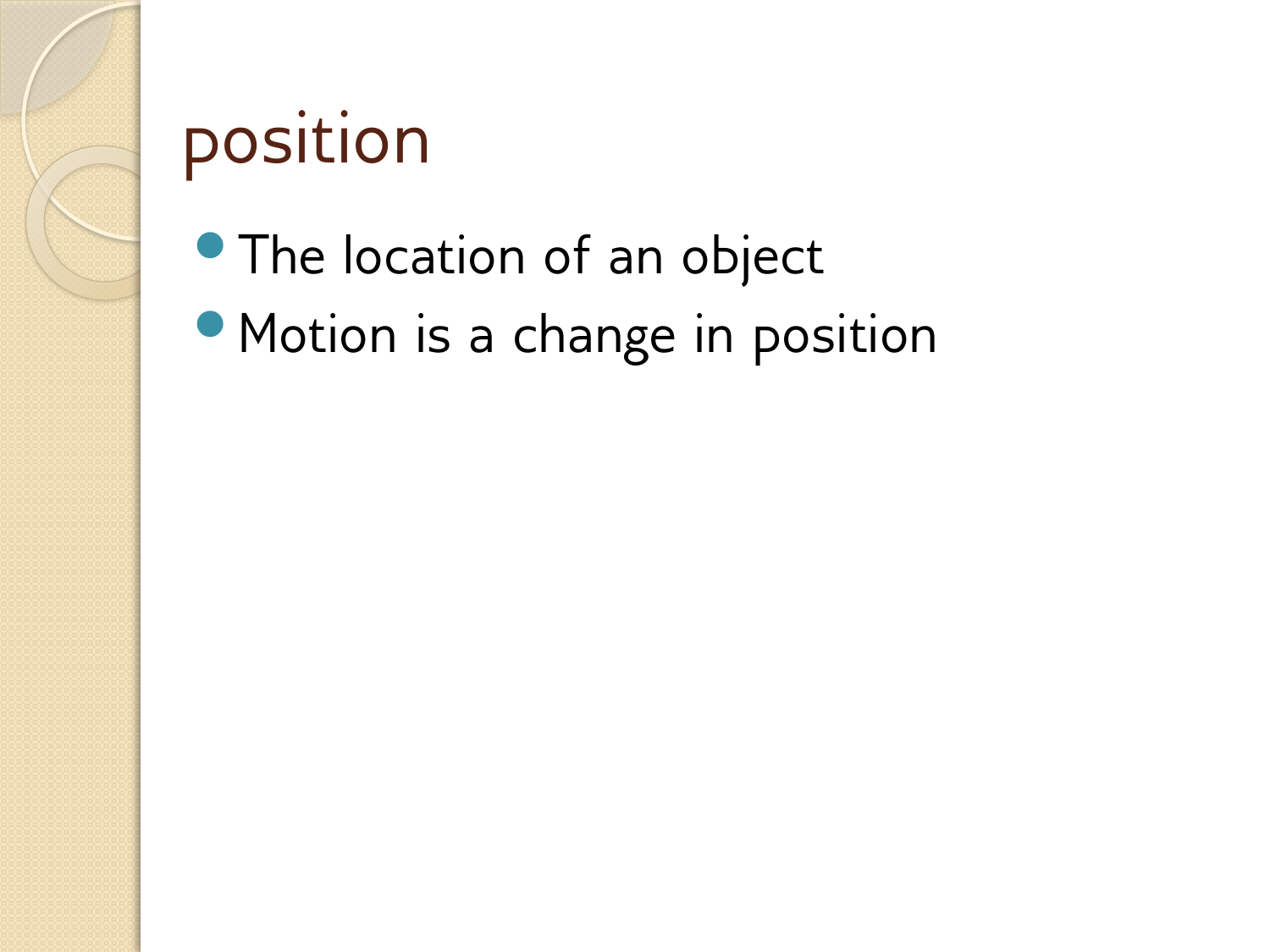

# position
The location of an object
Motion is a change in position